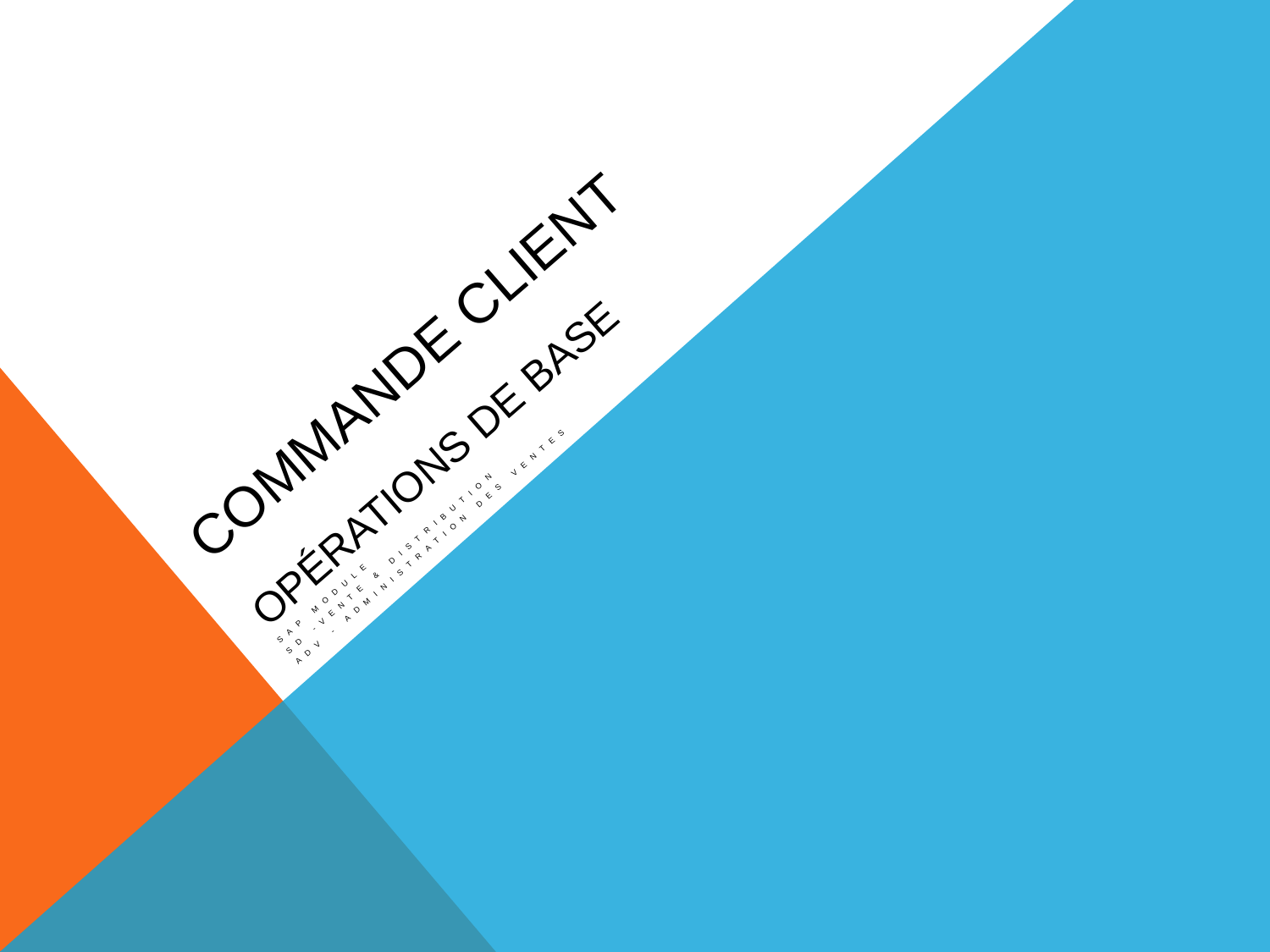

# Commande client Opérations de base
SAP Module
SD -Vente & Distribution
ADV - Administration des ventes